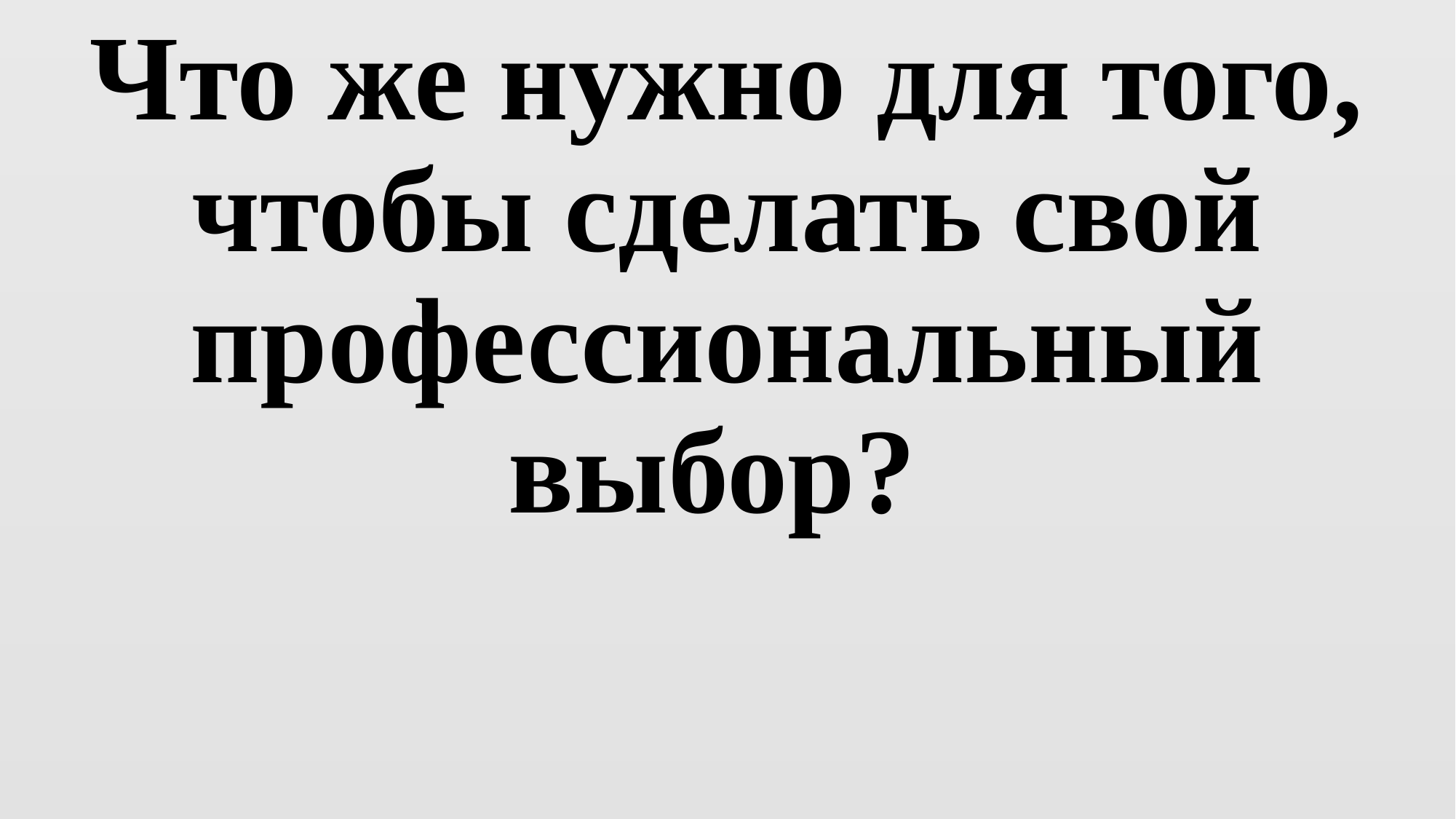

# Что же нужно для того, чтобы сделать свой профессиональный выбор?